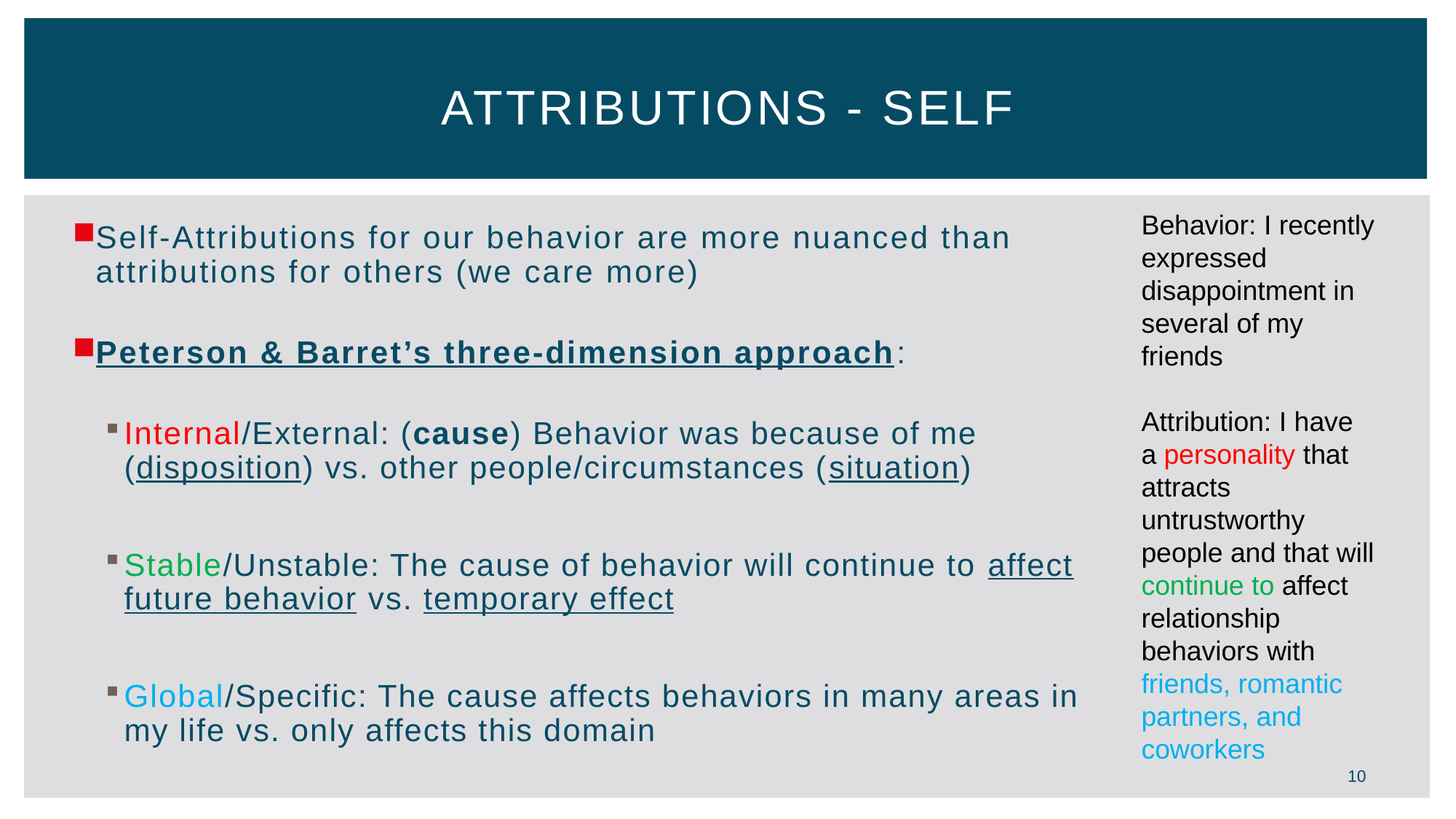

# Attributions - Self

Self-Attributions for our behavior are more nuanced than attributions for others (we care more)

Peterson & Barret’s three-dimension approach:

Internal/External: (cause) Behavior was because of me (disposition) vs. other people/circumstances (situation)

Stable/Unstable: The cause of behavior will continue to affect future behavior vs. temporary effect

Global/Specific: The cause affects behaviors in many areas in my life vs. only affects this domain

Behavior: I recently expressed disappointment in several of my friends

Attribution: I have a personality that attracts untrustworthy people and that will continue to affect relationship behaviors with friends, romantic partners, and coworkers
10